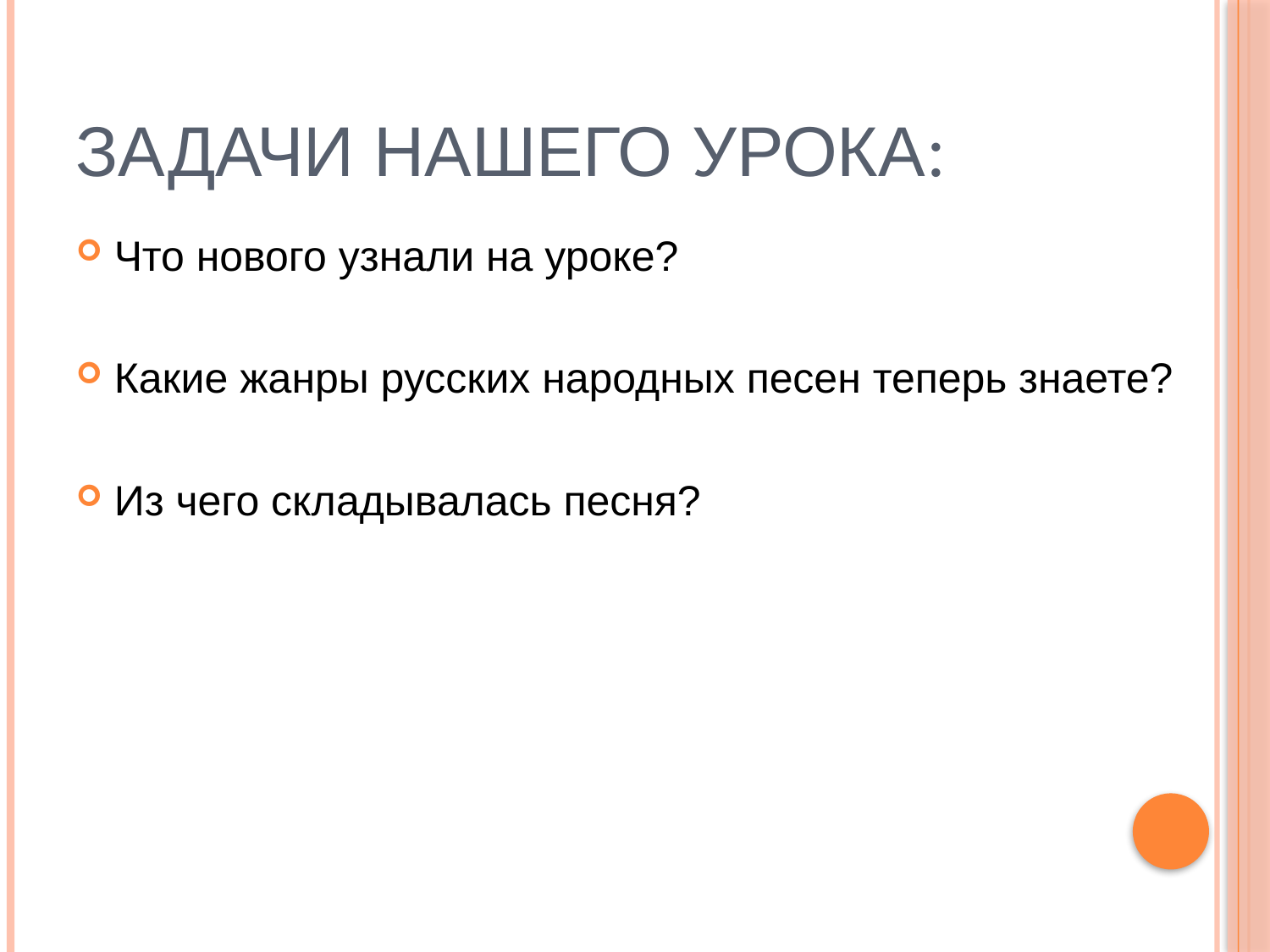

# Задачи нашего урока:
Что нового узнали на уроке?

Какие жанры русских народных песен теперь знаете?

Из чего складывалась песня?